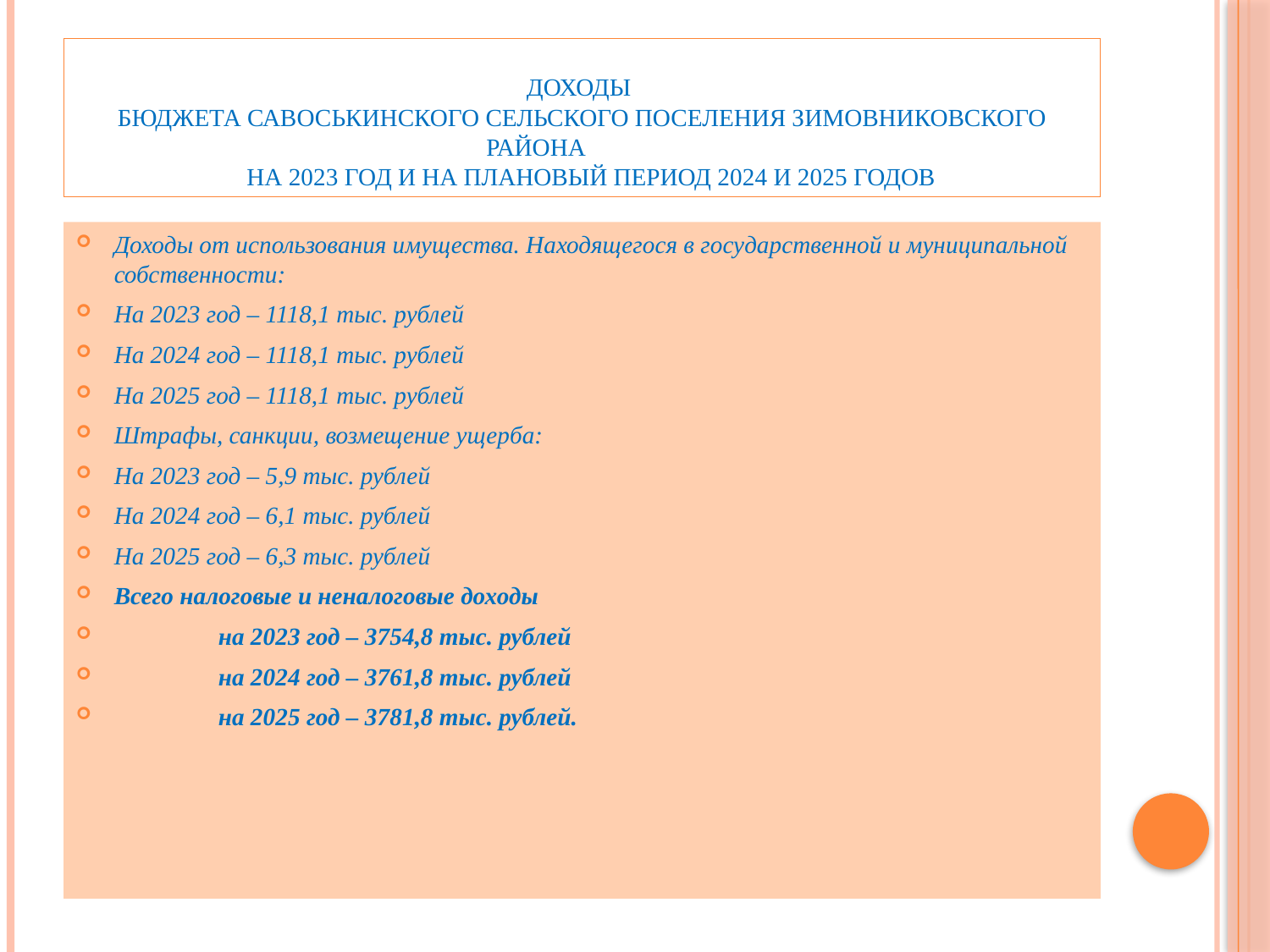

# Доходы бюджета Савоськинского сельского поселения Зимовниковского района на 2023 год и на плановый период 2024 и 2025 годов
Доходы от использования имущества. Находящегося в государственной и муниципальной собственности:
На 2023 год – 1118,1 тыс. рублей
На 2024 год – 1118,1 тыс. рублей
На 2025 год – 1118,1 тыс. рублей
Штрафы, санкции, возмещение ущерба:
На 2023 год – 5,9 тыс. рублей
На 2024 год – 6,1 тыс. рублей
На 2025 год – 6,3 тыс. рублей
Всего налоговые и неналоговые доходы
                 на 2023 год – 3754,8 тыс. рублей
                 на 2024 год – 3761,8 тыс. рублей
                 на 2025 год – 3781,8 тыс. рублей.